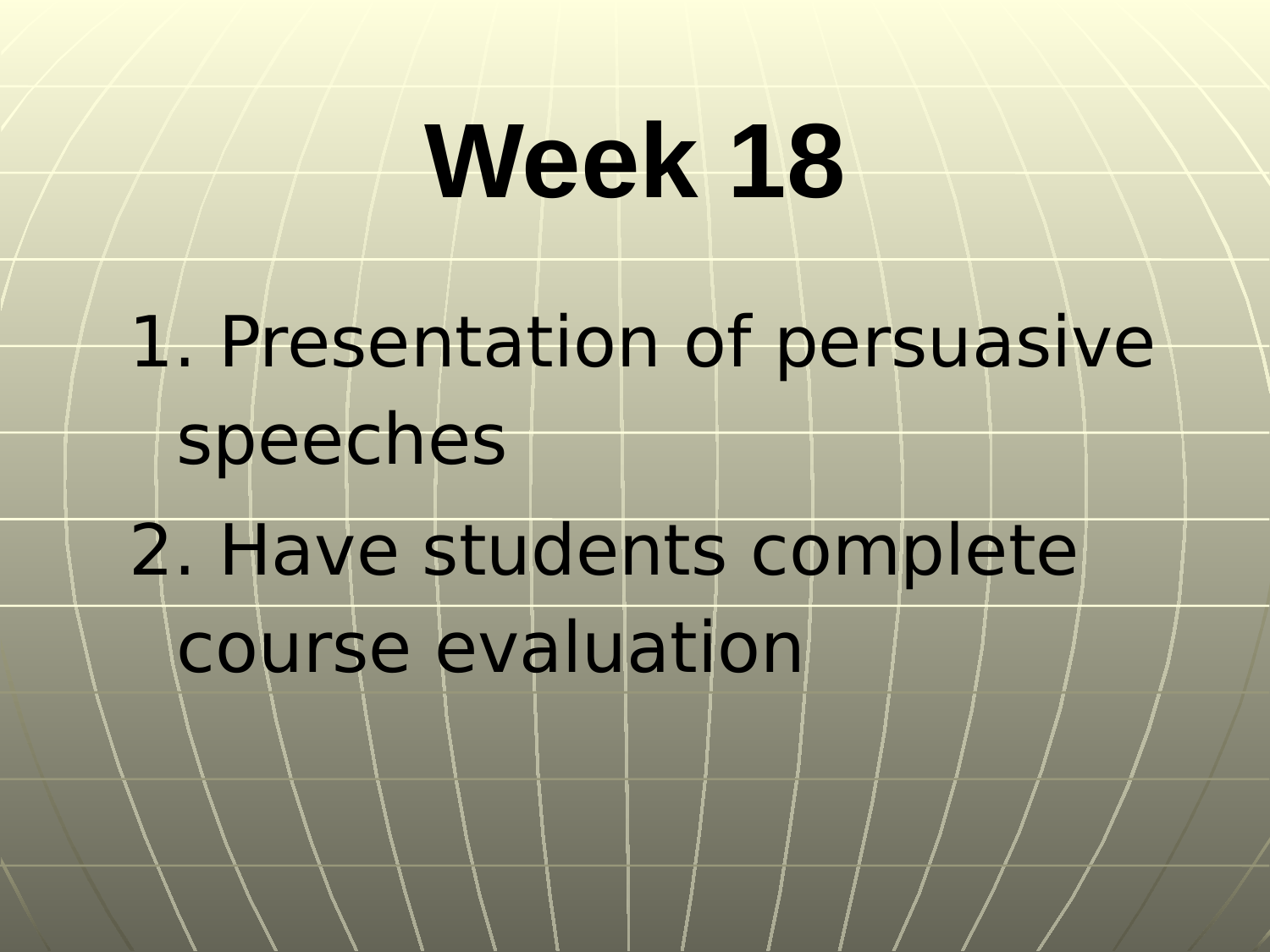

# Week 18
1. Presentation of persuasive speeches
2. Have students complete course evaluation